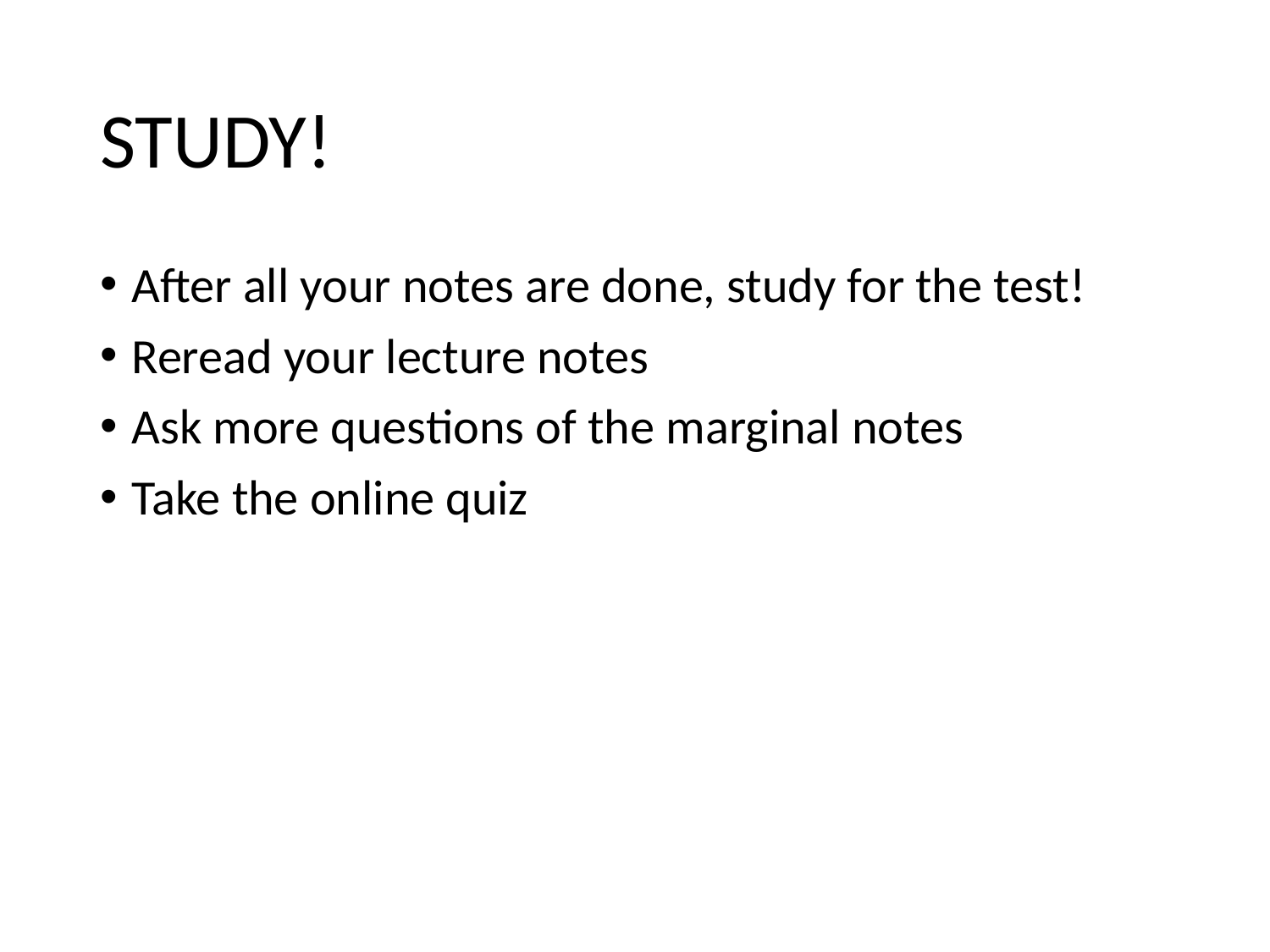

# STUDY!
After all your notes are done, study for the test!
Reread your lecture notes
Ask more questions of the marginal notes
Take the online quiz